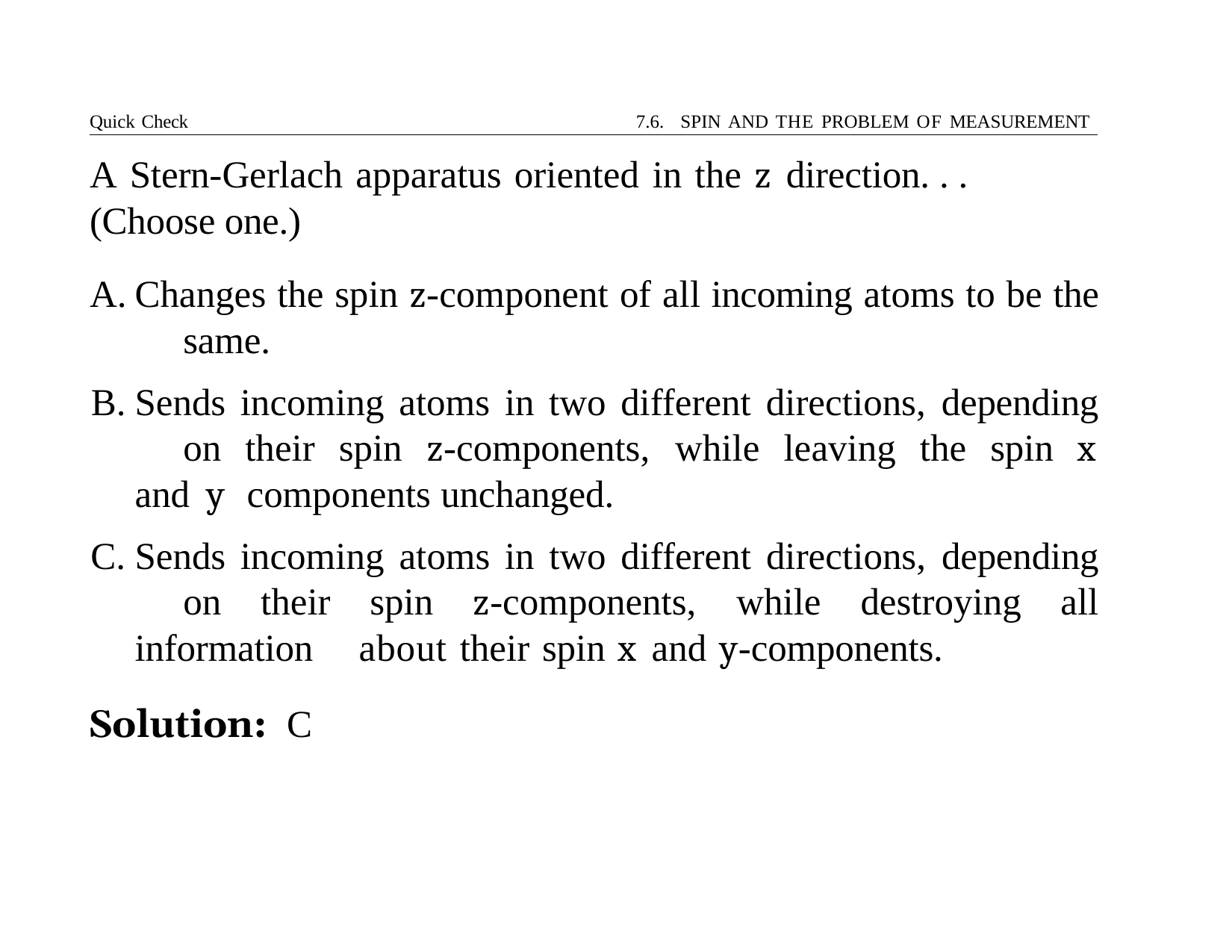

Quick Check	7.6.  SPIN AND THE PROBLEM OF MEASUREMENT

# A Stern-Gerlach apparatus oriented in the z direction. . . (Choose one.)
Changes the spin z-component of all incoming atoms to be the 	same.
Sends incoming atoms in two different directions, depending 	on their spin z-components, while leaving the spin x and y 	components unchanged.
Sends incoming atoms in two different directions, depending 	on their spin z-components, while destroying all information 	about their spin x and y-components.
Solution:	C